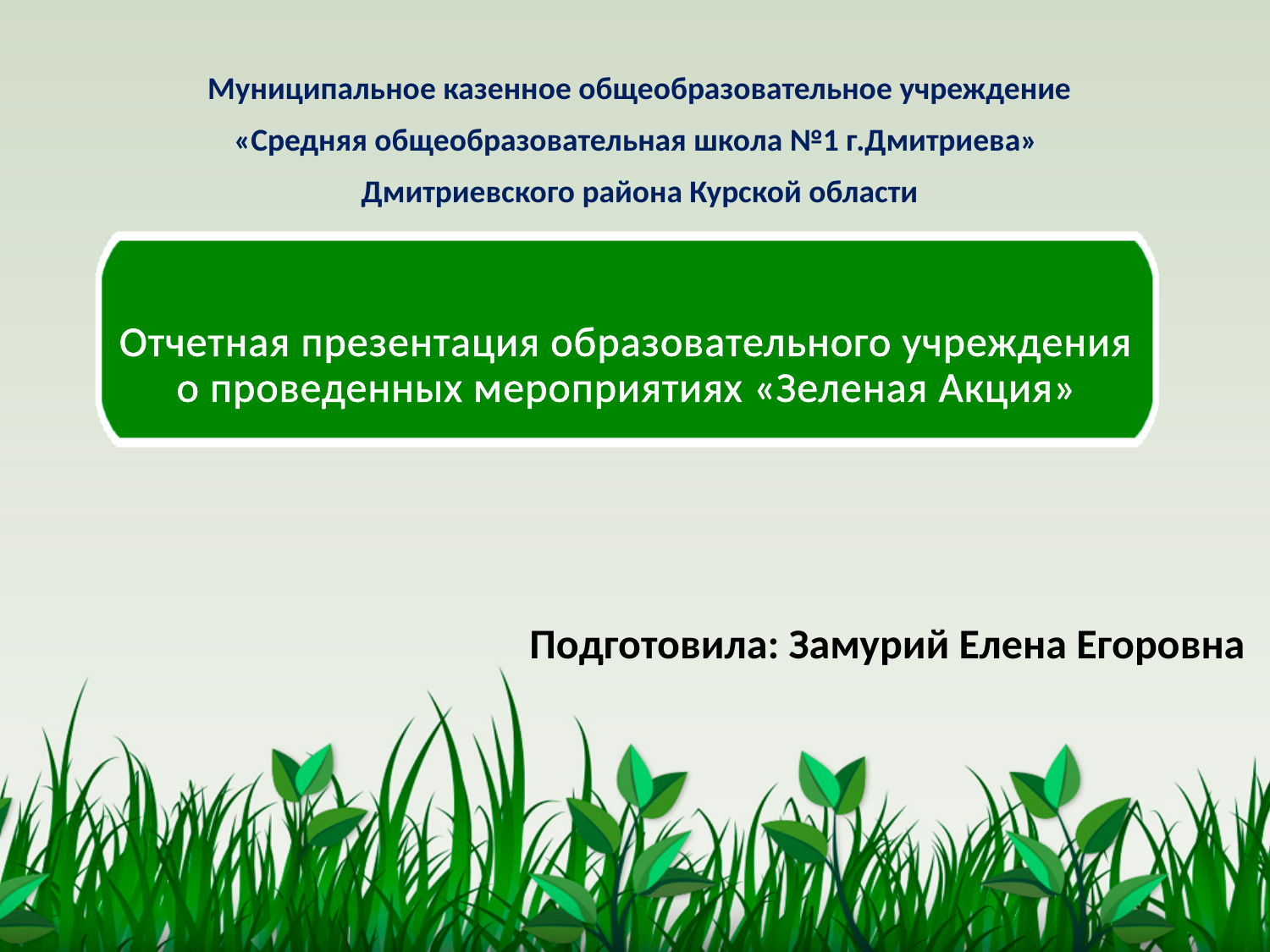

Муниципальное казенное общеобразовательное учреждение
«Средняя общеобразовательная школа №1 г.Дмитриева»
Дмитриевского района Курской области

# Отчетная презентация образовательного учреждения о проведенных мероприятиях «Зеленая Акция»
Подготовила: Замурий Елена Егоровна